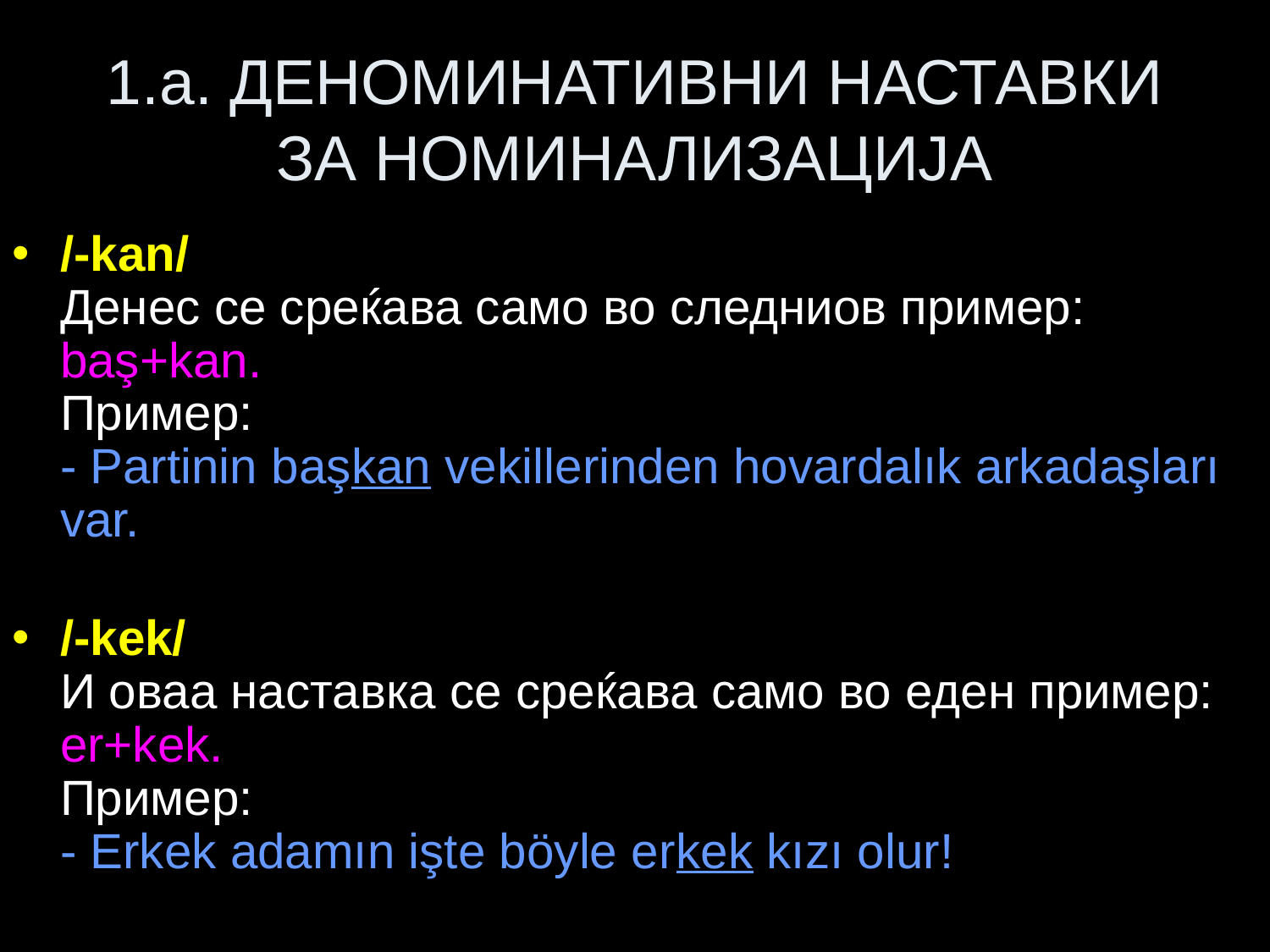

# 1.a. ДЕНОМИНАТИВНИ НАСТАВКИ ЗА НОМИНАЛИЗАЦИЈА
/-kan/
Денес се среќава само во следниов пример:
baş+kan.
Пример:
- Partinin başkan vekillerinden hovardalık arkadaşları var.
/-kek/
И оваа наставка се среќава само во еден пример:
er+kek.
Пример:
- Erkek adamın işte böyle erkek kızı olur!